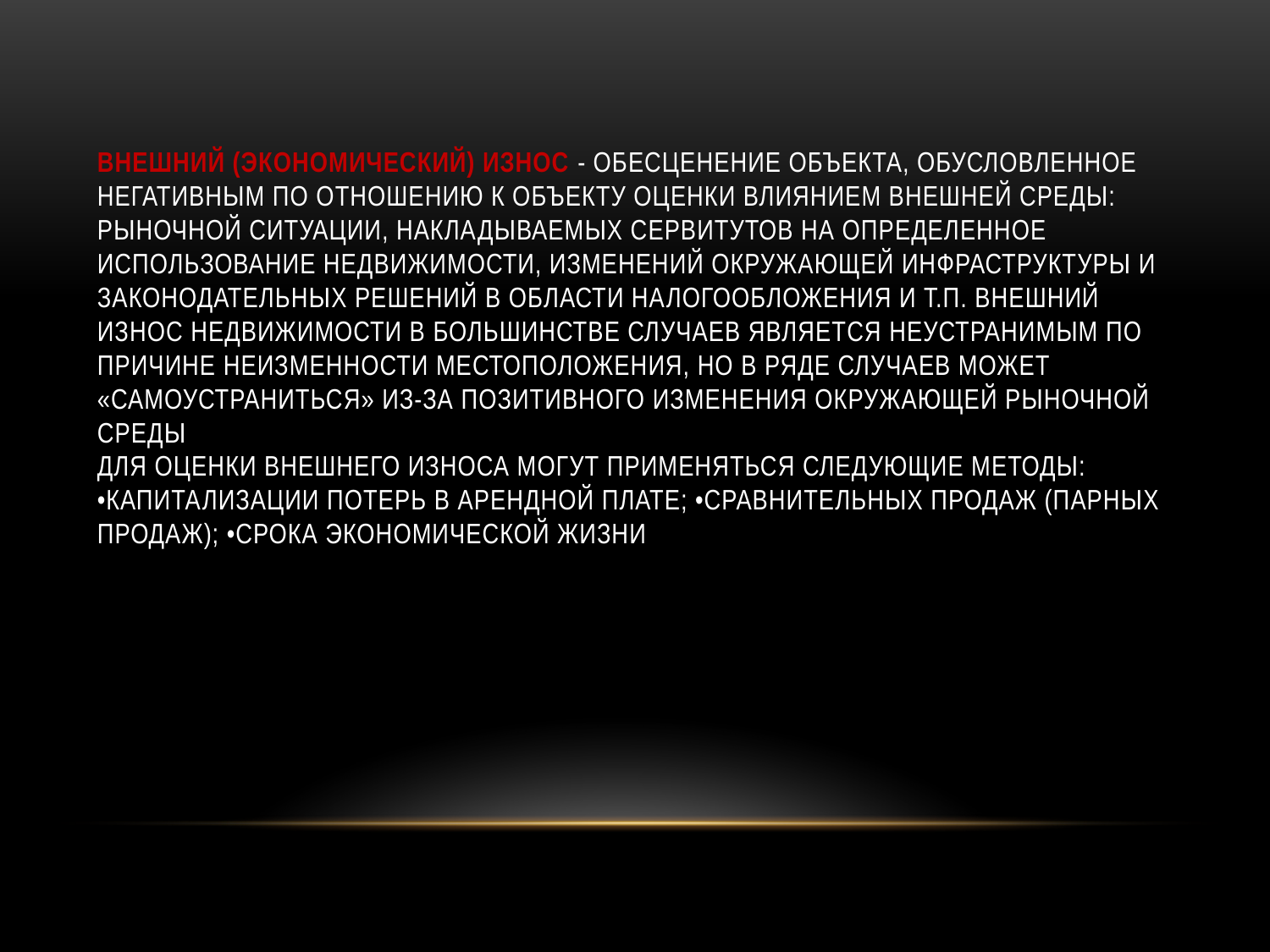

# Внешний (экономический) износ - обесценение объекта, обусловленное негативным по отношению к объекту оценки влиянием внешней среды: рыночной ситуации, накладываемых сервитутов на определенное использование недвижимости, изменений окружающей инфраструктуры и законодательных решений в области налогообложения и т.п. Внешний износ недвижимости в большинстве случаев является неустранимым по причине неизменности местоположения, но в ряде случаев может «самоустраниться» из-за позитивного изменения окружающей рыночной среды Для оценки внешнего износа могут применяться следующие методы: •капитализации потерь в арендной плате; •сравнительных продаж (парных продаж); •срока экономической жизни